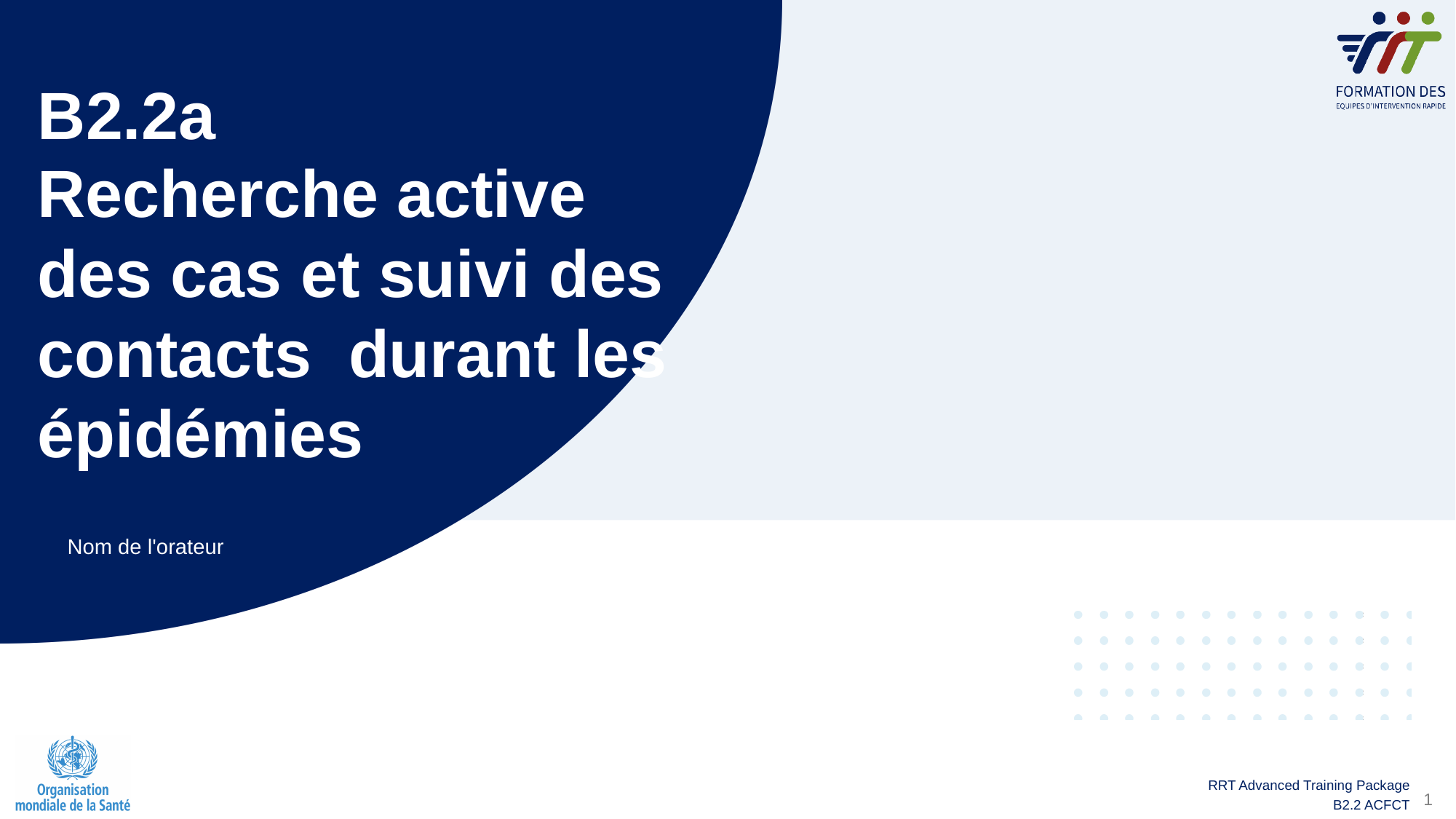

B2.2a
Recherche active des cas et suivi des contacts  durant les épidémies
Nom de l'orateur